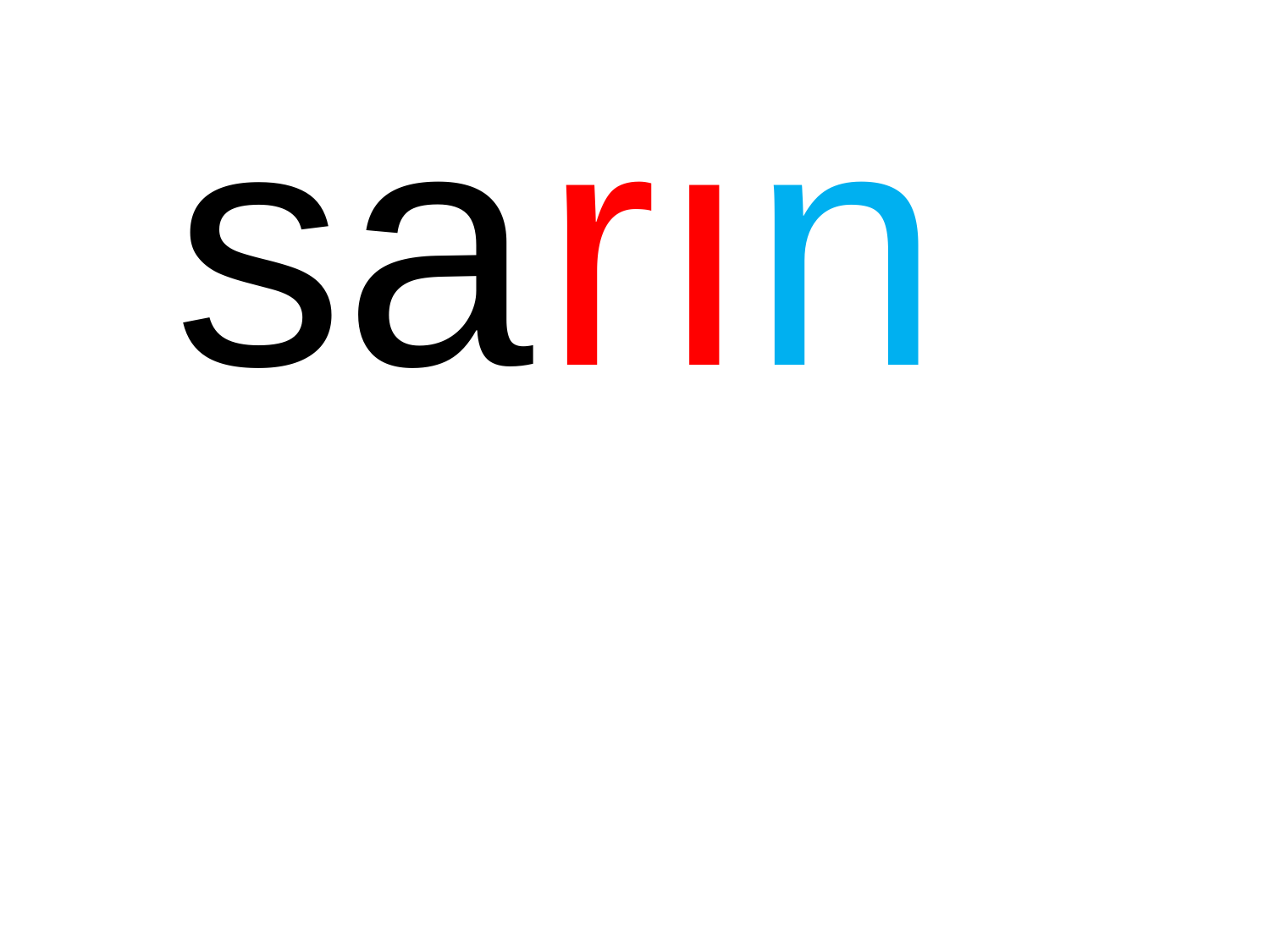

| sa |
| --- |
| rın |
| --- |